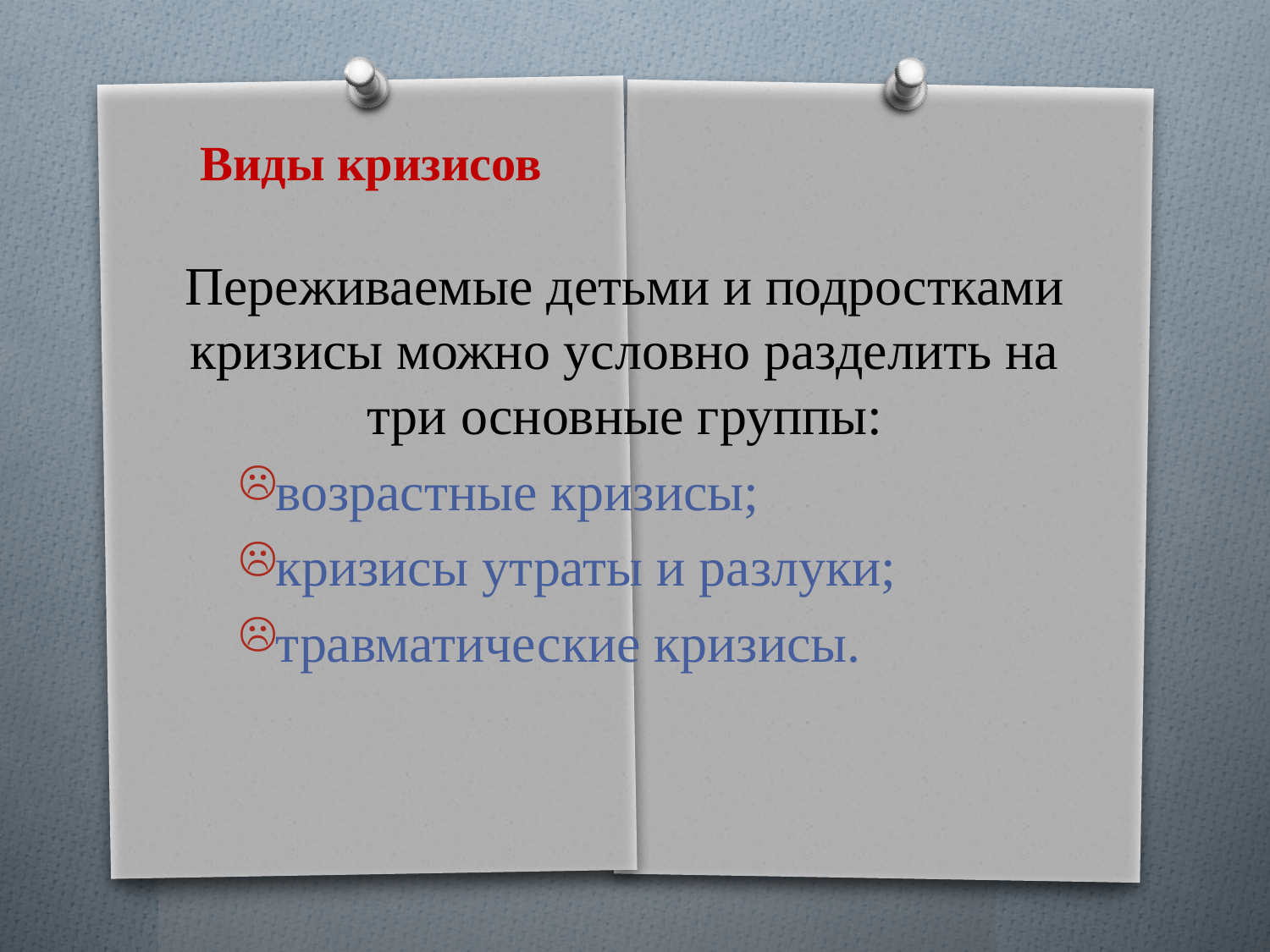

# Виды кризисов

Переживаемые детьми и подростками кризисы можно условно разделить на три основные группы:
возрастные кризисы;
кризисы утраты и разлуки;
травматические кризисы.